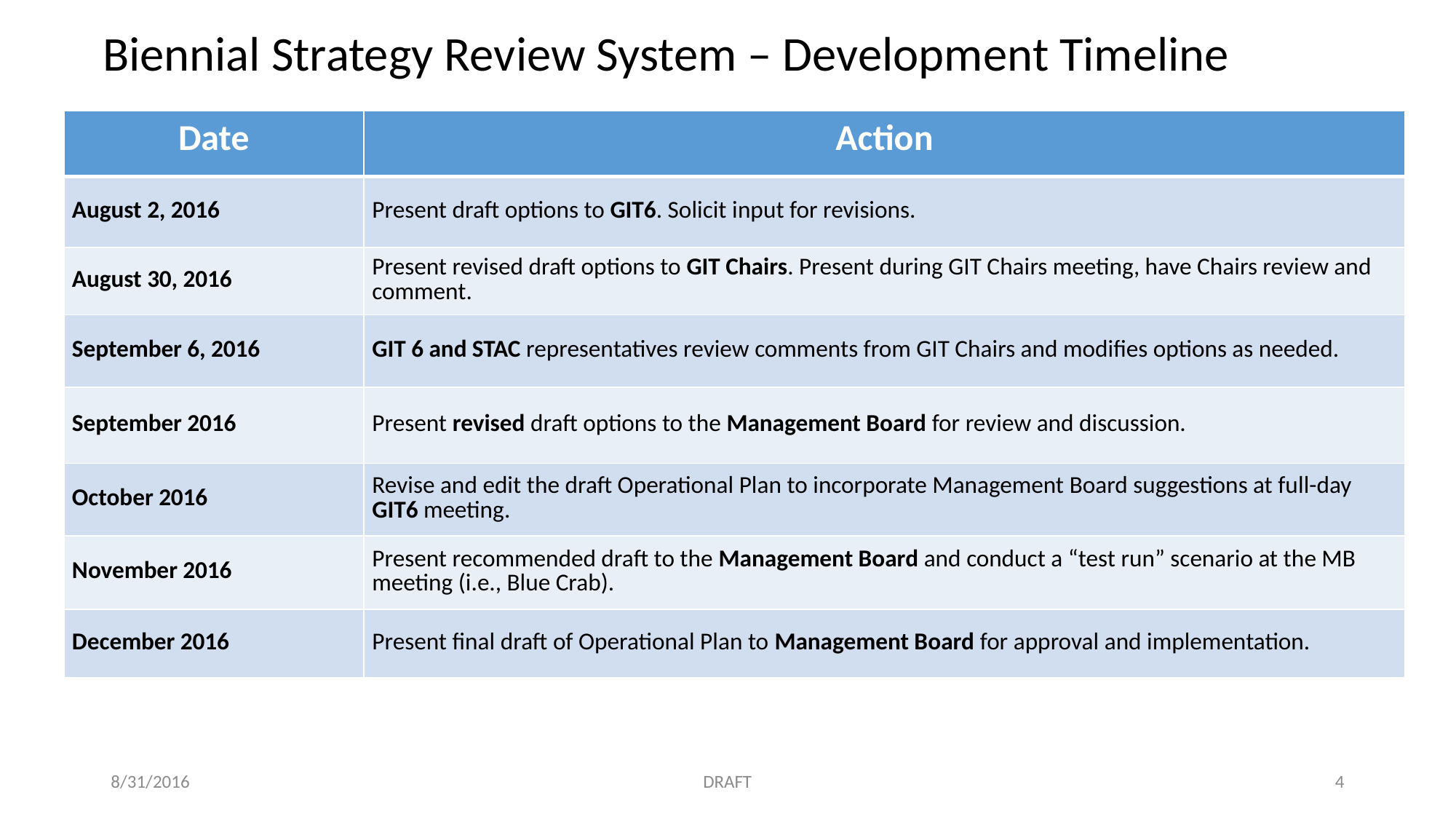

Biennial Strategy Review System – Development Timeline
| Date | Action |
| --- | --- |
| August 2, 2016 | Present draft options to GIT6. Solicit input for revisions. |
| August 30, 2016 | Present revised draft options to GIT Chairs. Present during GIT Chairs meeting, have Chairs review and comment. |
| September 6, 2016 | GIT 6 and STAC representatives review comments from GIT Chairs and modifies options as needed. |
| September 2016 | Present revised draft options to the Management Board for review and discussion. |
| October 2016 | Revise and edit the draft Operational Plan to incorporate Management Board suggestions at full-day GIT6 meeting. |
| November 2016 | Present recommended draft to the Management Board and conduct a “test run” scenario at the MB meeting (i.e., Blue Crab). |
| December 2016 | Present final draft of Operational Plan to Management Board for approval and implementation. |
8/31/2016
DRAFT
4